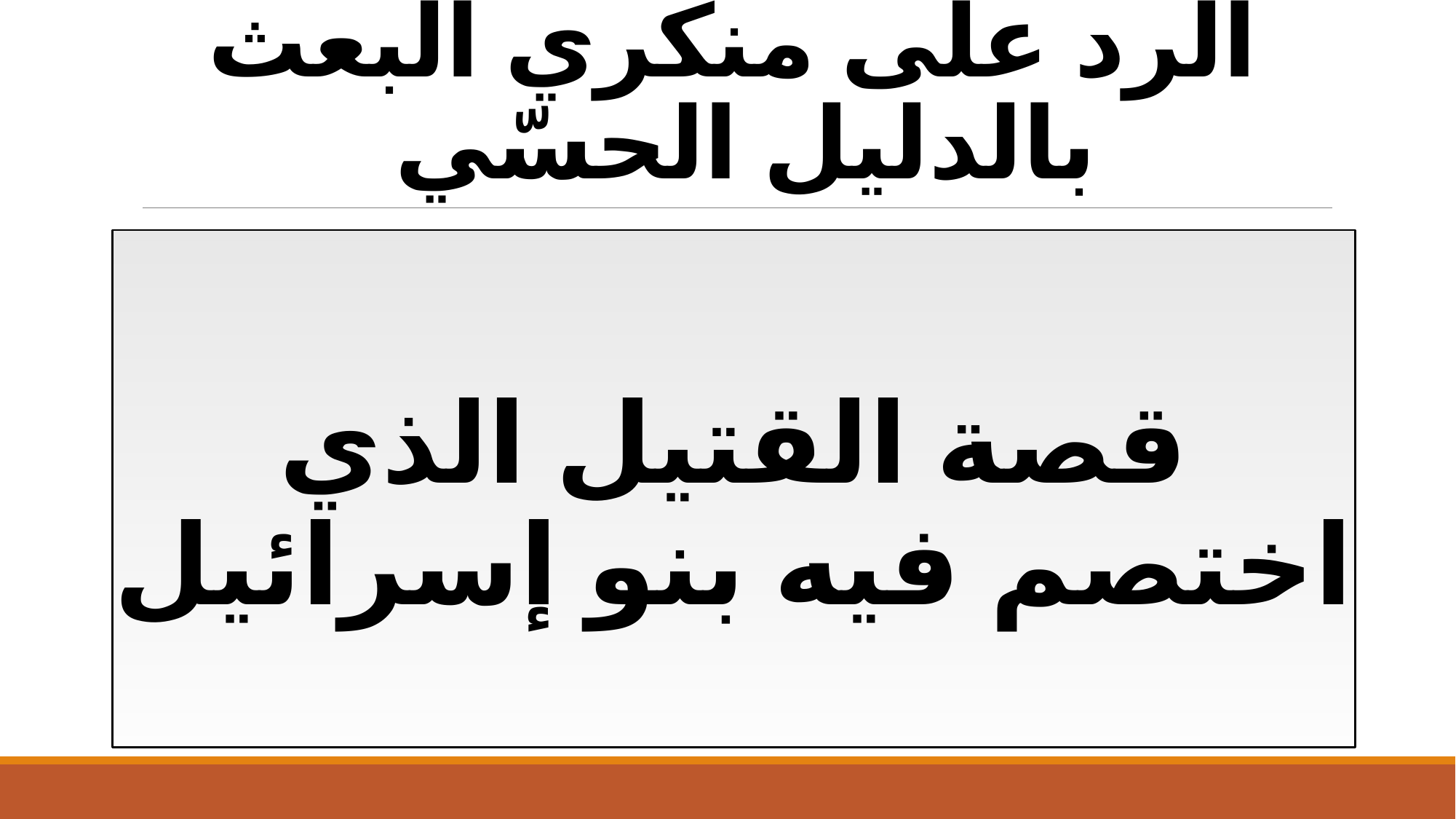

# الرد على منكري البعث بالدليل الحسّي

قصة القتيل الذي اختصم فيه بنو إسرائيل